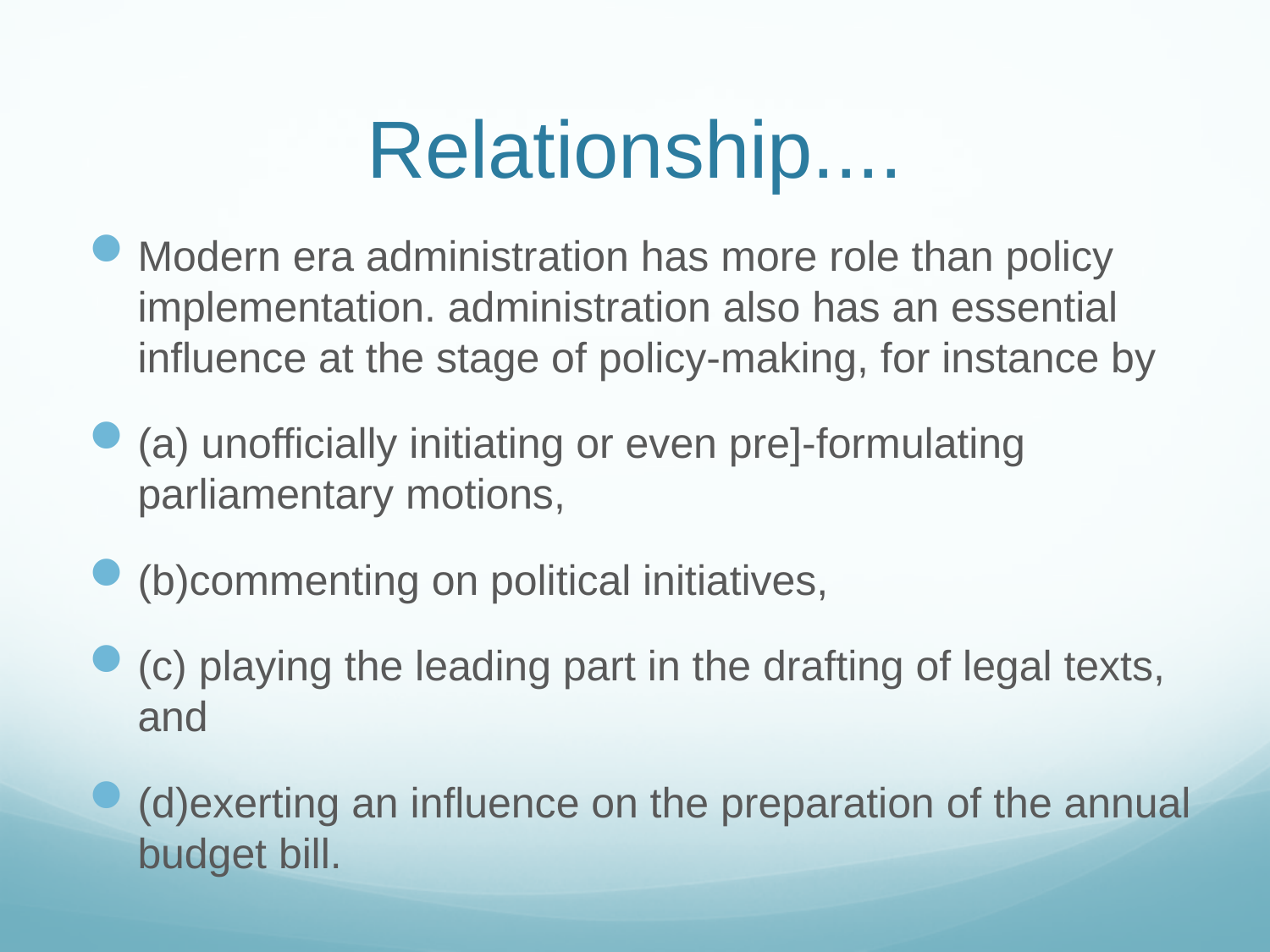

# Relationship....
Modern era administration has more role than policy implementation. administration also has an essential influence at the stage of policy-making, for instance by
(a) unofficially initiating or even pre]-formulating parliamentary motions,
(b)commenting on political initiatives,
(c) playing the leading part in the drafting of legal texts, and
(d)exerting an influence on the preparation of the annual budget bill.